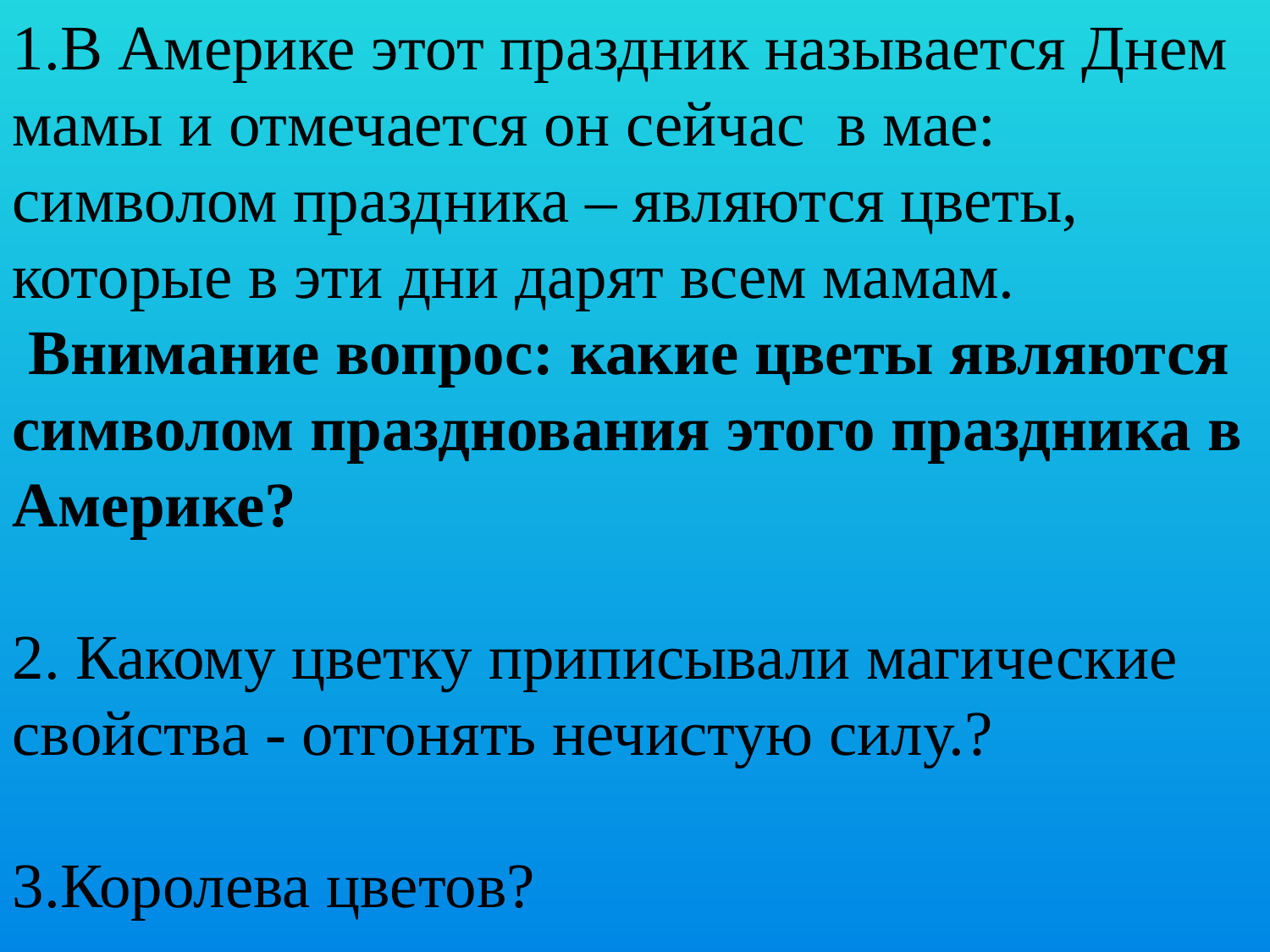

1.В Америке этот праздник называется Днем мамы и отмечается он сейчас  в мае: символом праздника – являются цветы, которые в эти дни дарят всем мамам.  Внимание вопрос: какие цветы являются символом празднования этого праздника в Америке?

2. Какому цветку приписывали магические свойства - отгонять нечистую силу.?

3.Королева цветов?